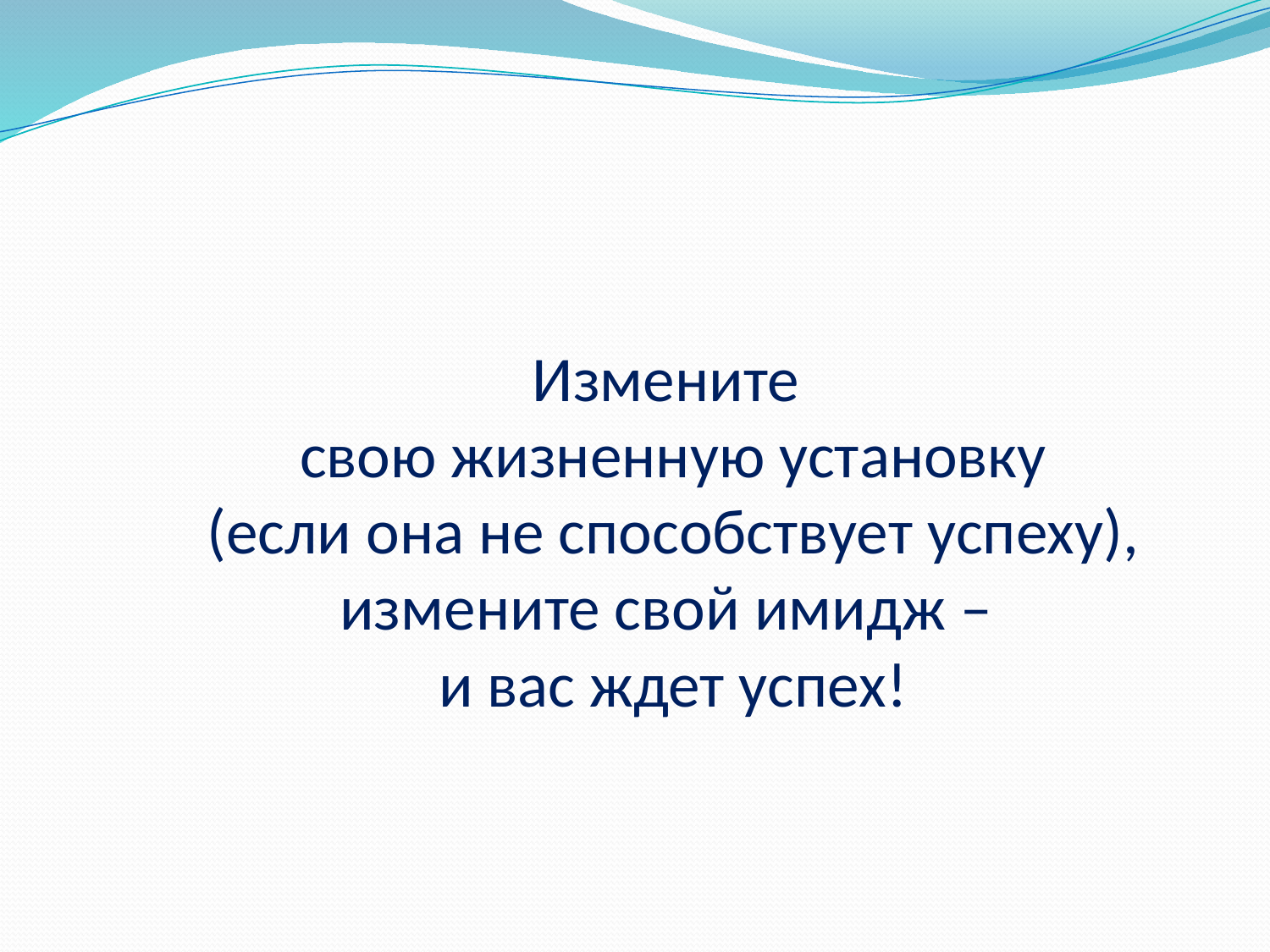

# Измените свою жизненную установку (если она не способствует успеху), измените свой имидж – и вас ждет успех!